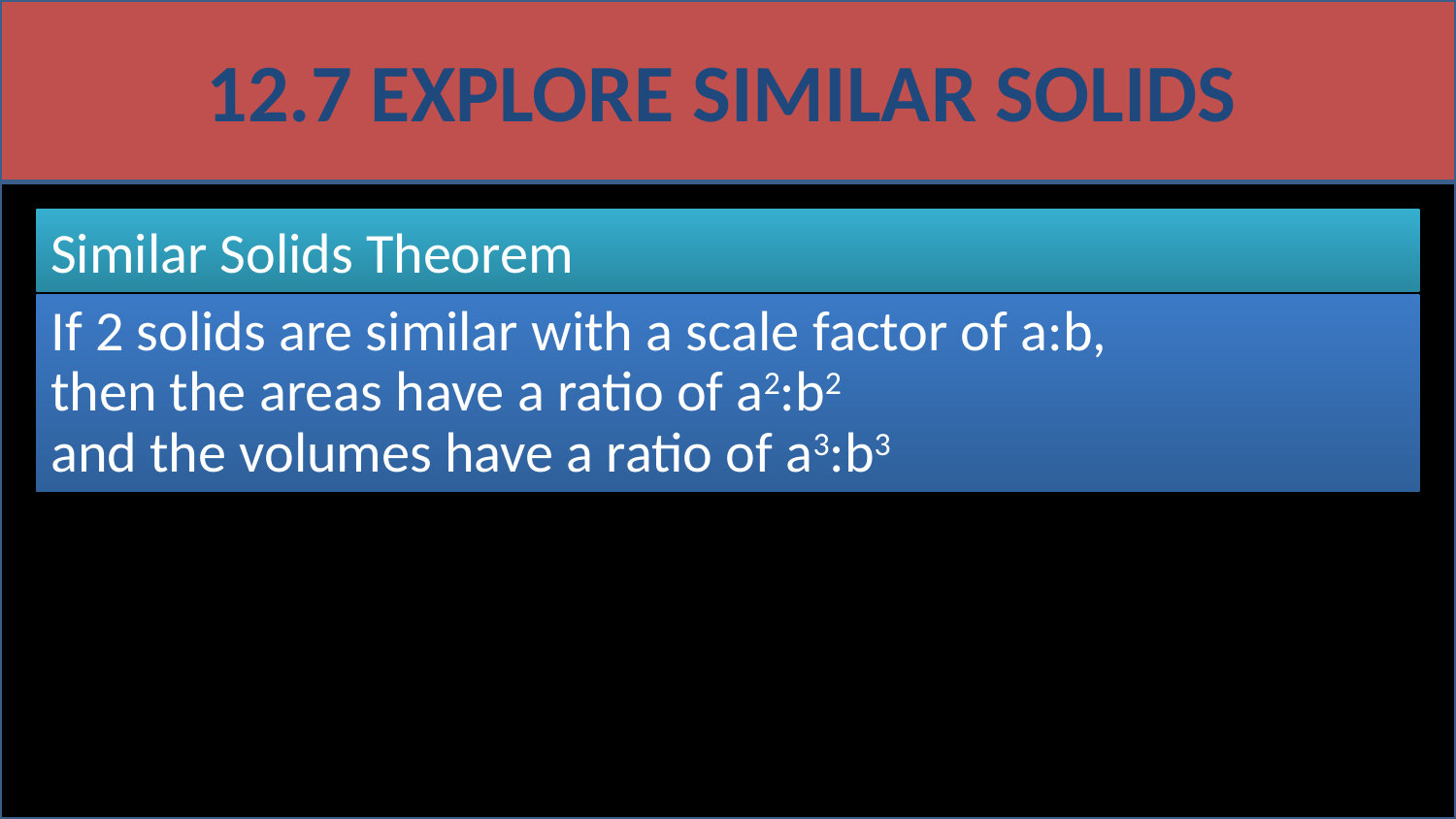

# 12.7 Explore Similar Solids
Similar Solids Theorem
If 2 solids are similar with a scale factor of a:b,
then the areas have a ratio of a2:b2
and the volumes have a ratio of a3:b3